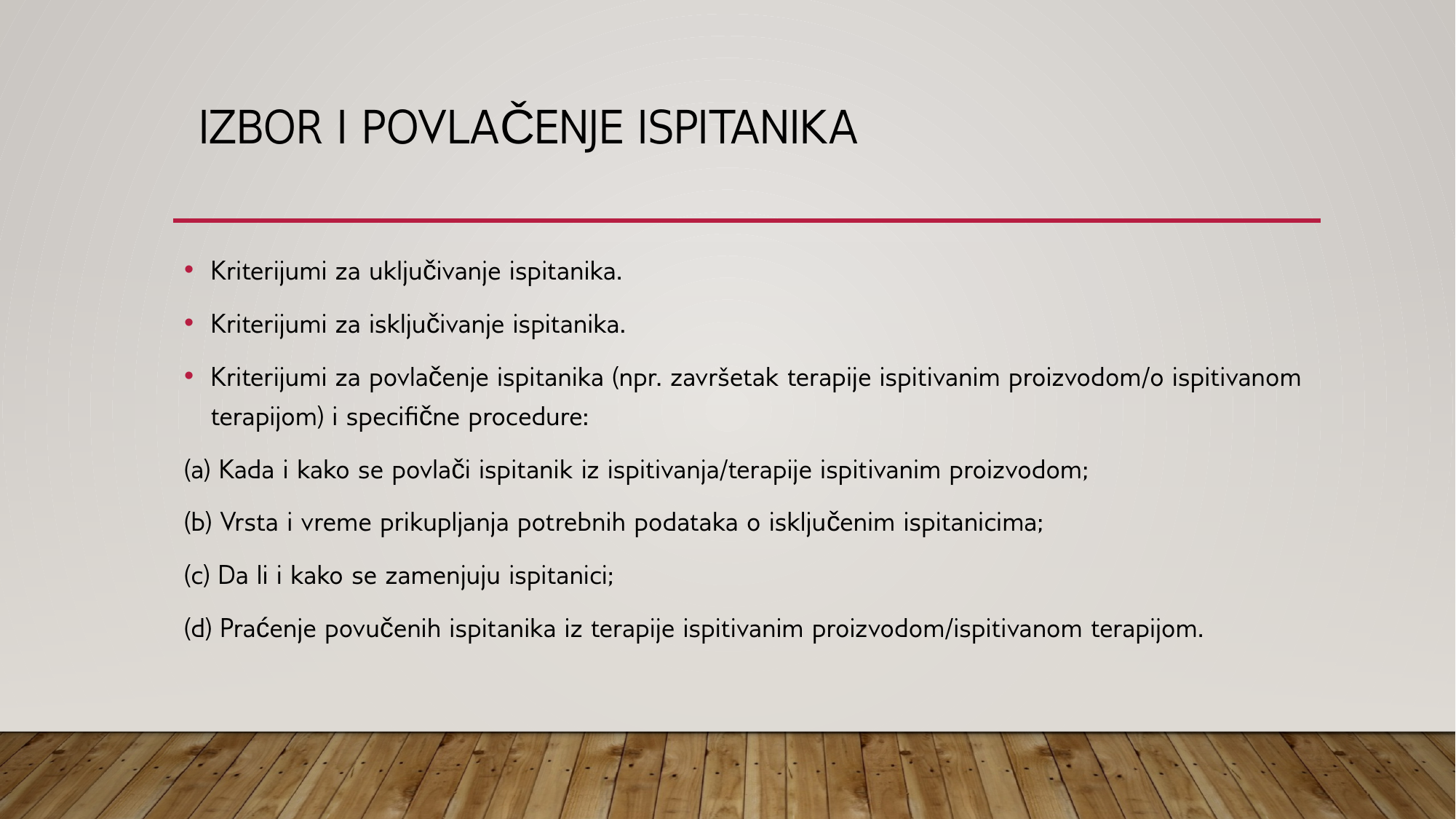

# Izbor i povlačenje ispitanika
Kriterijumi za uključivanje ispitanika.
Kriterijumi za isključivanje ispitanika.
Kriterijumi za povlačenje ispitanika (npr. završetak terapije ispitivanim proizvodom/o ispitivanom terapijom) i specifične procedure:
(a) Kada i kako se povlači ispitanik iz ispitivanja/terapije ispitivanim proizvodom;
(b) Vrsta i vreme prikupljanja potrebnih podataka o isključenim ispitanicima;
(c) Da li i kako se zamenjuju ispitanici;
(d) Praćenje povučenih ispitanika iz terapije ispitivanim proizvodom/ispitivanom terapijom.